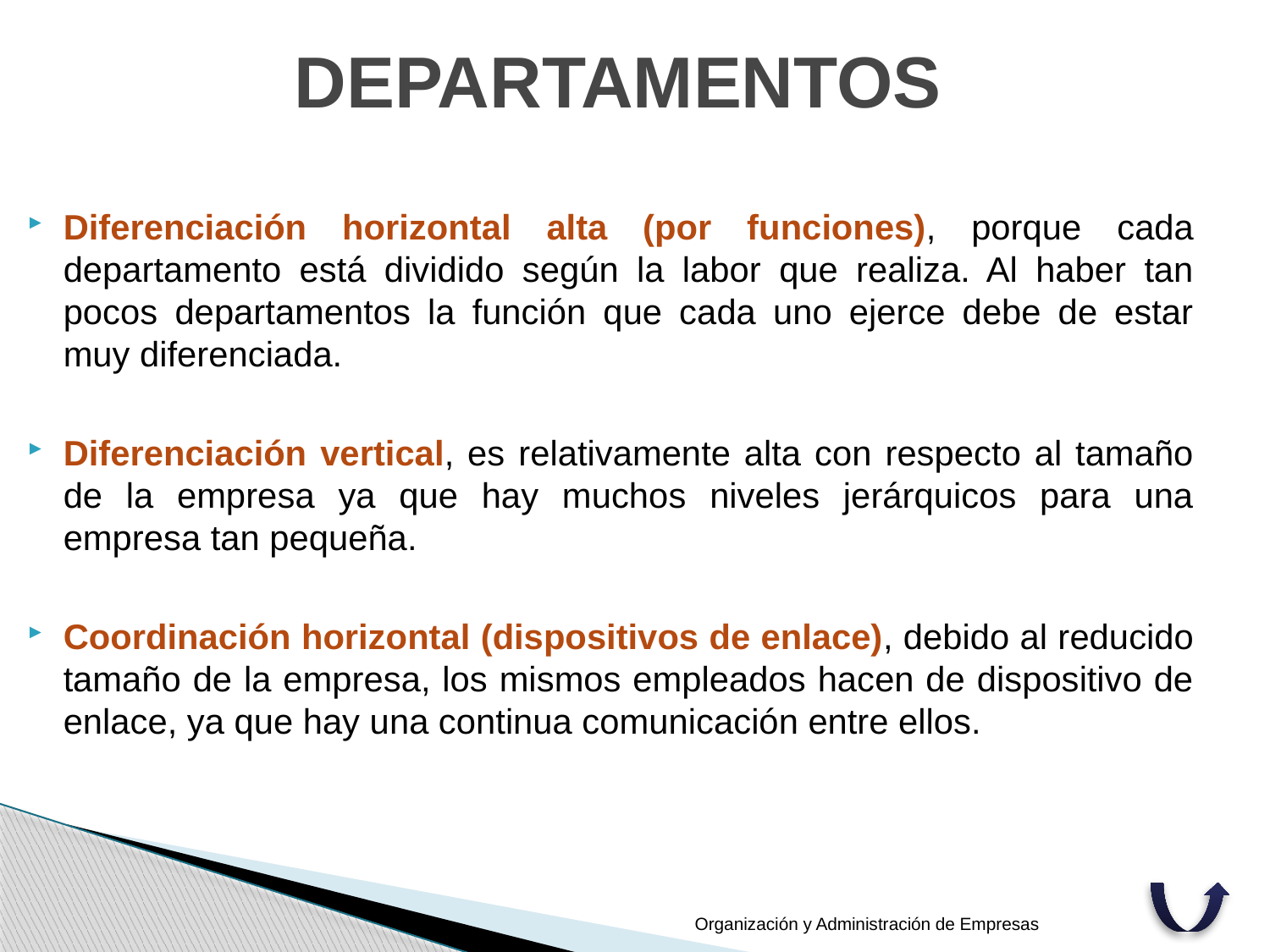

# DEPARTAMENTOS

Diferenciación horizontal alta (por funciones), porque cada departamento está dividido según la labor que realiza. Al haber tan pocos departamentos la función que cada uno ejerce debe de estar muy diferenciada.

Diferenciación vertical, es relativamente alta con respecto al tamaño de la empresa ya que hay muchos niveles jerárquicos para una empresa tan pequeña.

Coordinación horizontal (dispositivos de enlace), debido al reducido tamaño de la empresa, los mismos empleados hacen de dispositivo de enlace, ya que hay una continua comunicación entre ellos.

Organización y Administración de Empresas